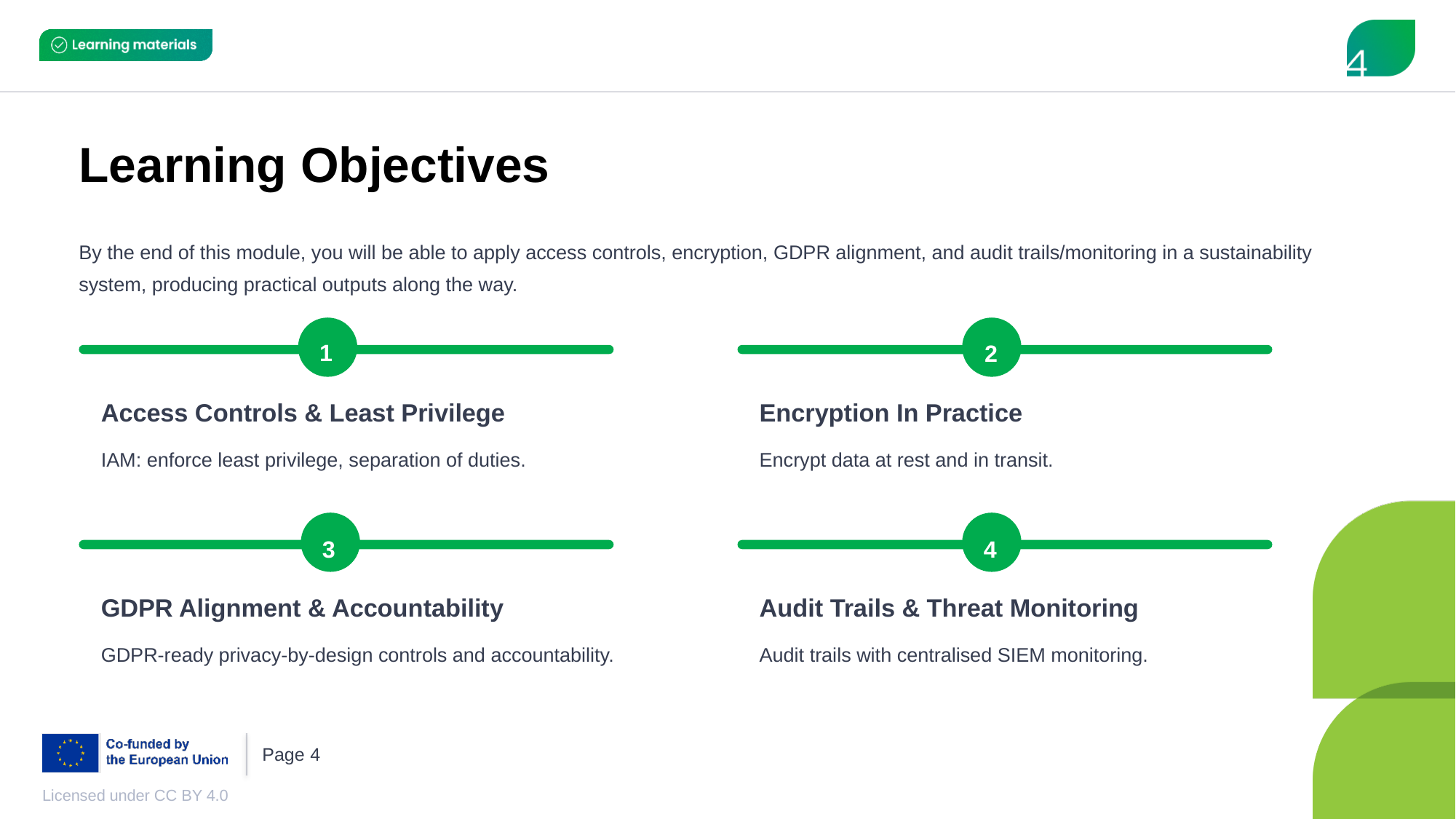

Learning Objectives
By the end of this module, you will be able to apply access controls, encryption, GDPR alignment, and audit trails/monitoring in a sustainability system, producing practical outputs along the way.

1
2

Access Controls & Least Privilege
Encryption In Practice
IAM: enforce least privilege, separation of duties.
Encrypt data at rest and in transit.

3
4

GDPR Alignment & Accountability
Audit Trails & Threat Monitoring
GDPR-ready privacy-by-design controls and accountability.
Audit trails with centralised SIEM monitoring.